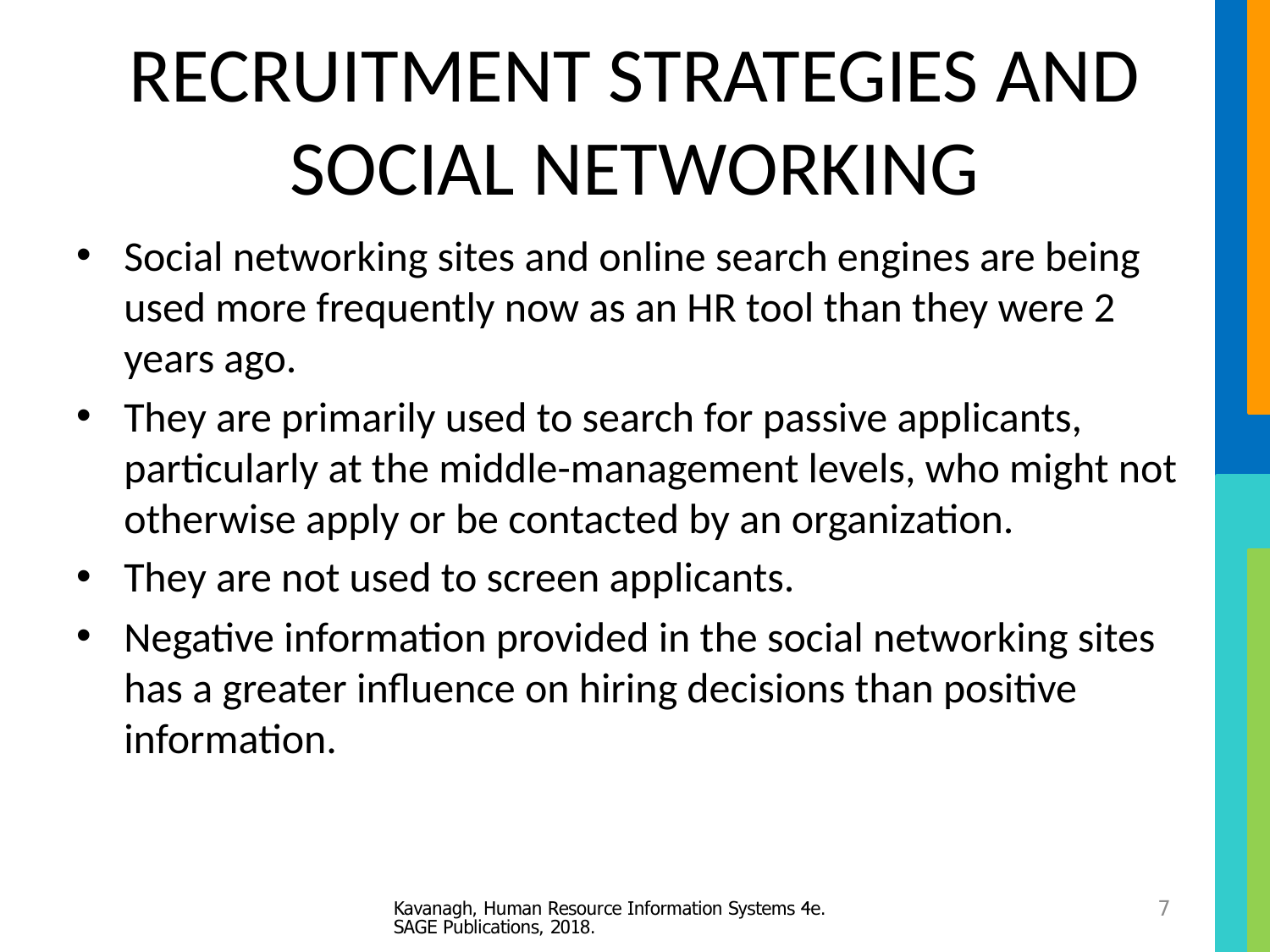

# RECRUITMENT STRATEGIES AND SOCIAL NETWORKING
Social networking sites and online search engines are being used more frequently now as an HR tool than they were 2 years ago.
They are primarily used to search for passive applicants, particularly at the middle-management levels, who might not otherwise apply or be contacted by an organization.
They are not used to screen applicants.
Negative information provided in the social networking sites has a greater influence on hiring decisions than positive information.

Kavanagh, Human Resource Information Systems 4e. SAGE Publications, 2018.
7